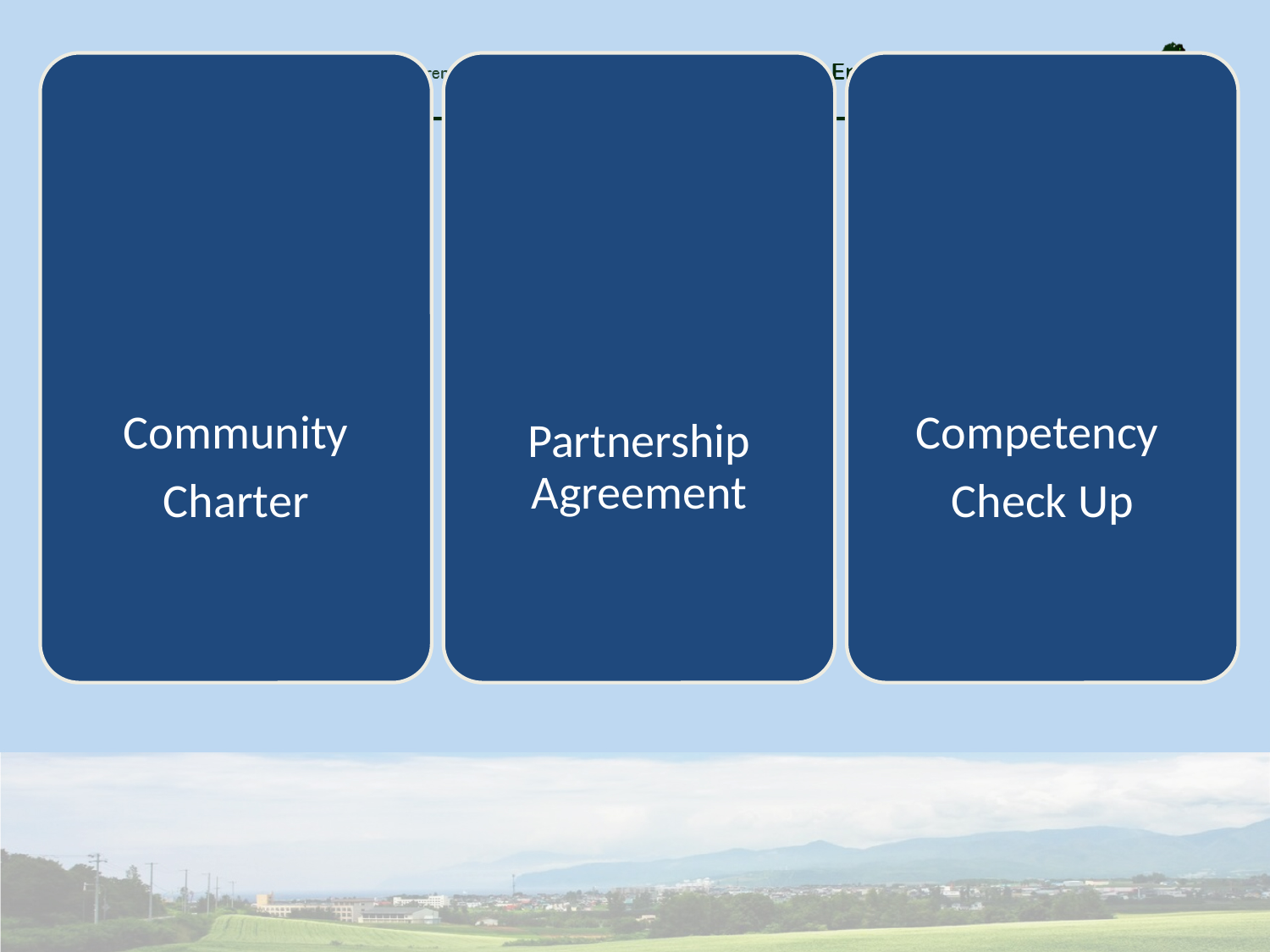

Community
Charter

Partnership Agreement

Competency
Check Up
#